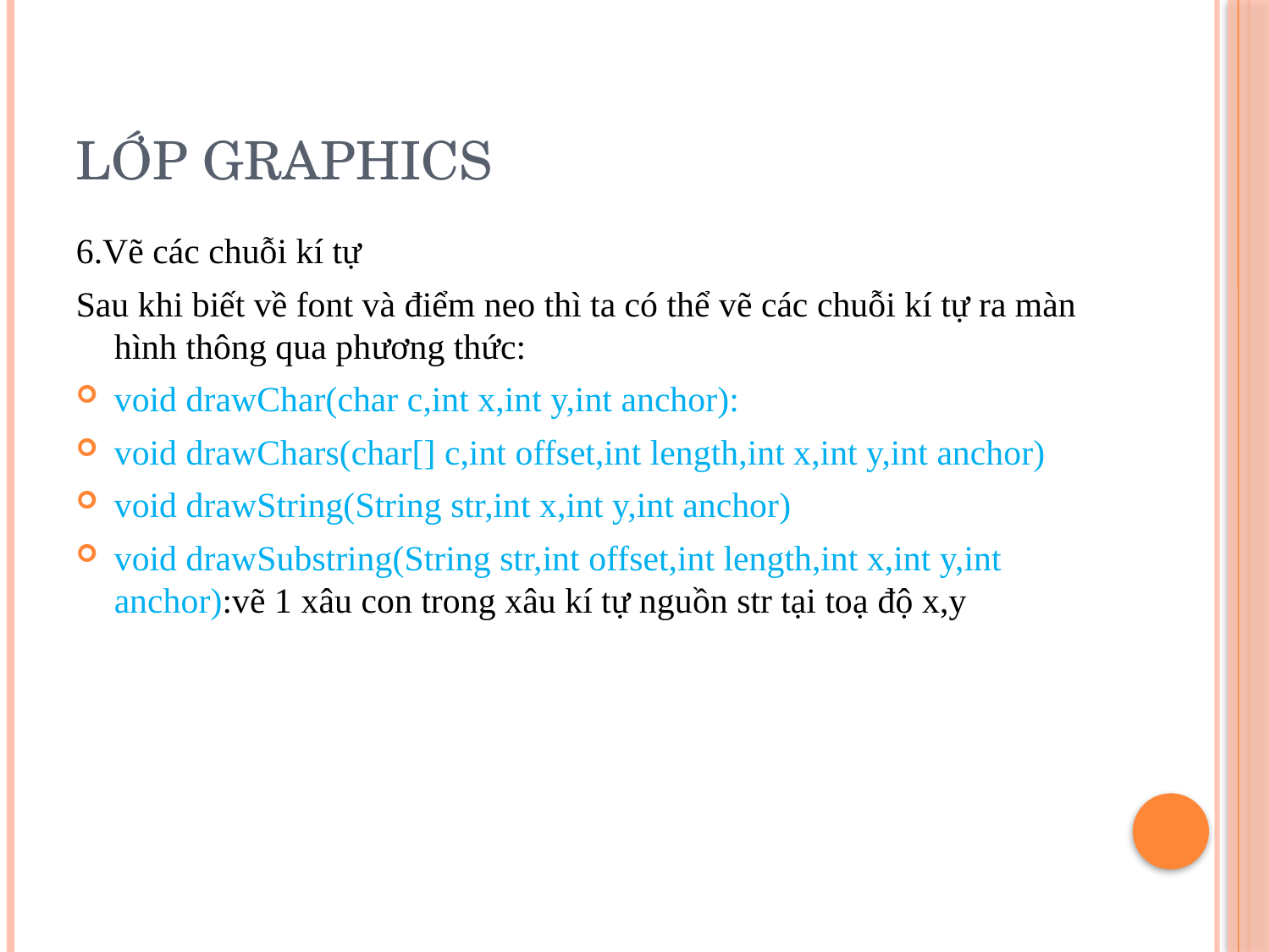

# Lớp graphics
6.Vẽ các chuỗi kí tự
Sau khi biết về font và điểm neo thì ta có thể vẽ các chuỗi kí tự ra màn hình thông qua phương thức:
void drawChar(char c,int x,int y,int anchor):
void drawChars(char[] c,int offset,int length,int x,int y,int anchor)
void drawString(String str,int x,int y,int anchor)
void drawSubstring(String str,int offset,int length,int x,int y,int anchor):vẽ 1 xâu con trong xâu kí tự nguồn str tại toạ độ x,y